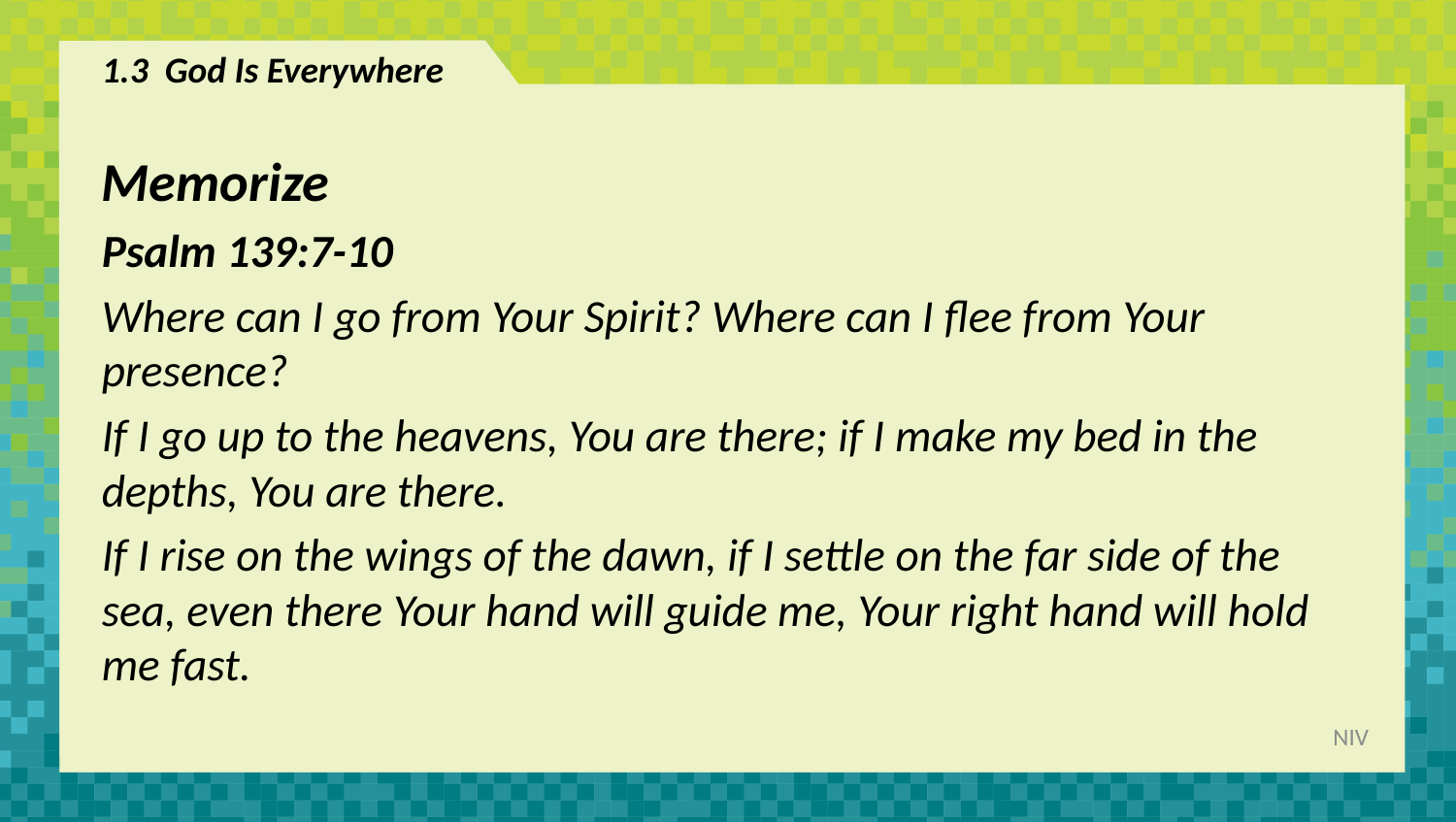

# 1.3  God Is Everywhere
Memorize
Psalm 139:7-10
Where can I go from Your Spirit? Where can I flee from Your presence?
If I go up to the heavens, You are there; if I make my bed in the depths, You are there.
If I rise on the wings of the dawn, if I settle on the far side of the sea, even there Your hand will guide me, Your right hand will hold me fast.
NIV